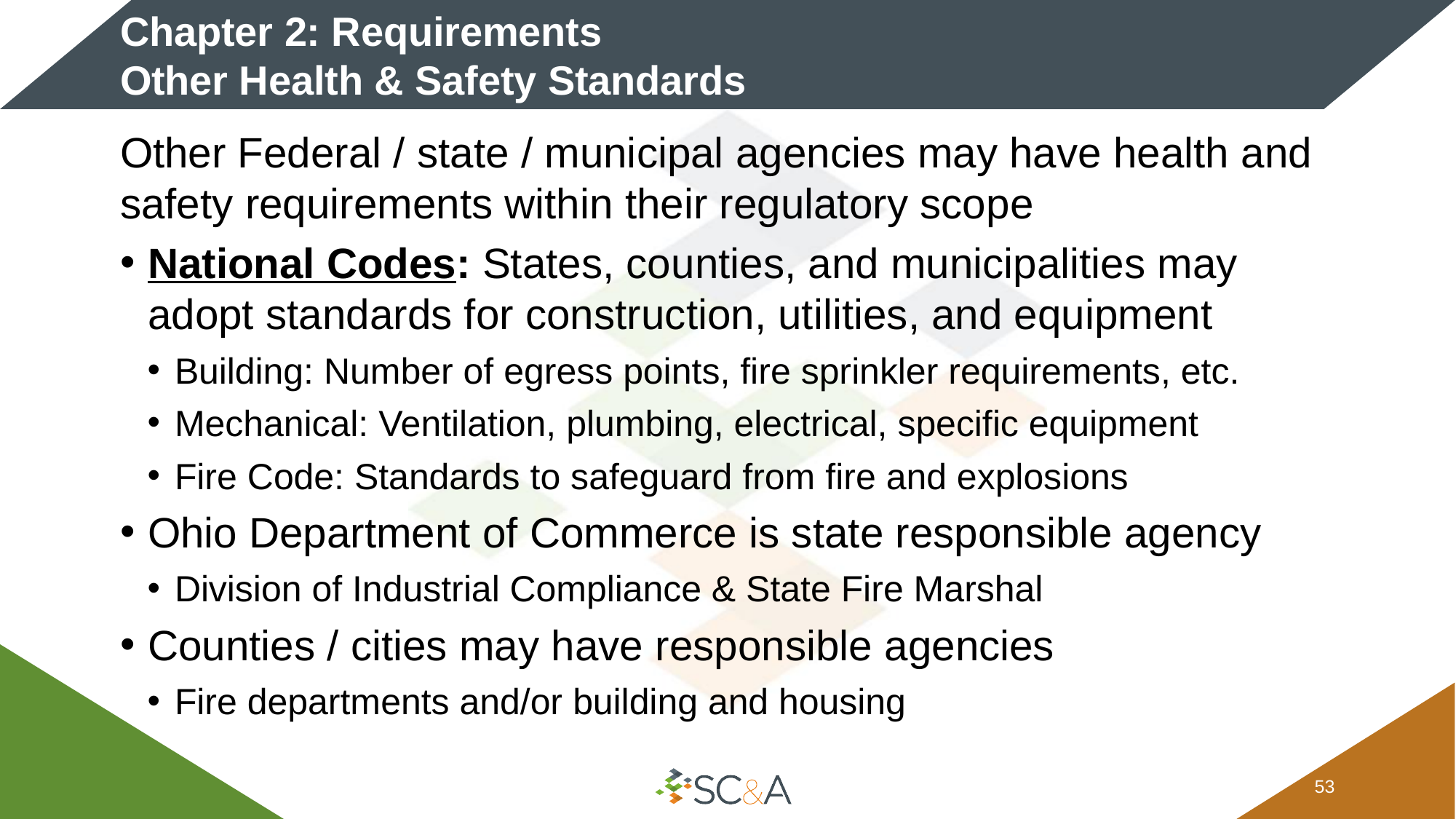

# Chapter 2: Requirements Other Health & Safety Standards
Other Federal / state / municipal agencies may have health and safety requirements within their regulatory scope
National Codes: States, counties, and municipalities may adopt standards for construction, utilities, and equipment
Building: Number of egress points, fire sprinkler requirements, etc.
Mechanical: Ventilation, plumbing, electrical, specific equipment
Fire Code: Standards to safeguard from fire and explosions
Ohio Department of Commerce is state responsible agency
Division of Industrial Compliance & State Fire Marshal
Counties / cities may have responsible agencies
Fire departments and/or building and housing
53